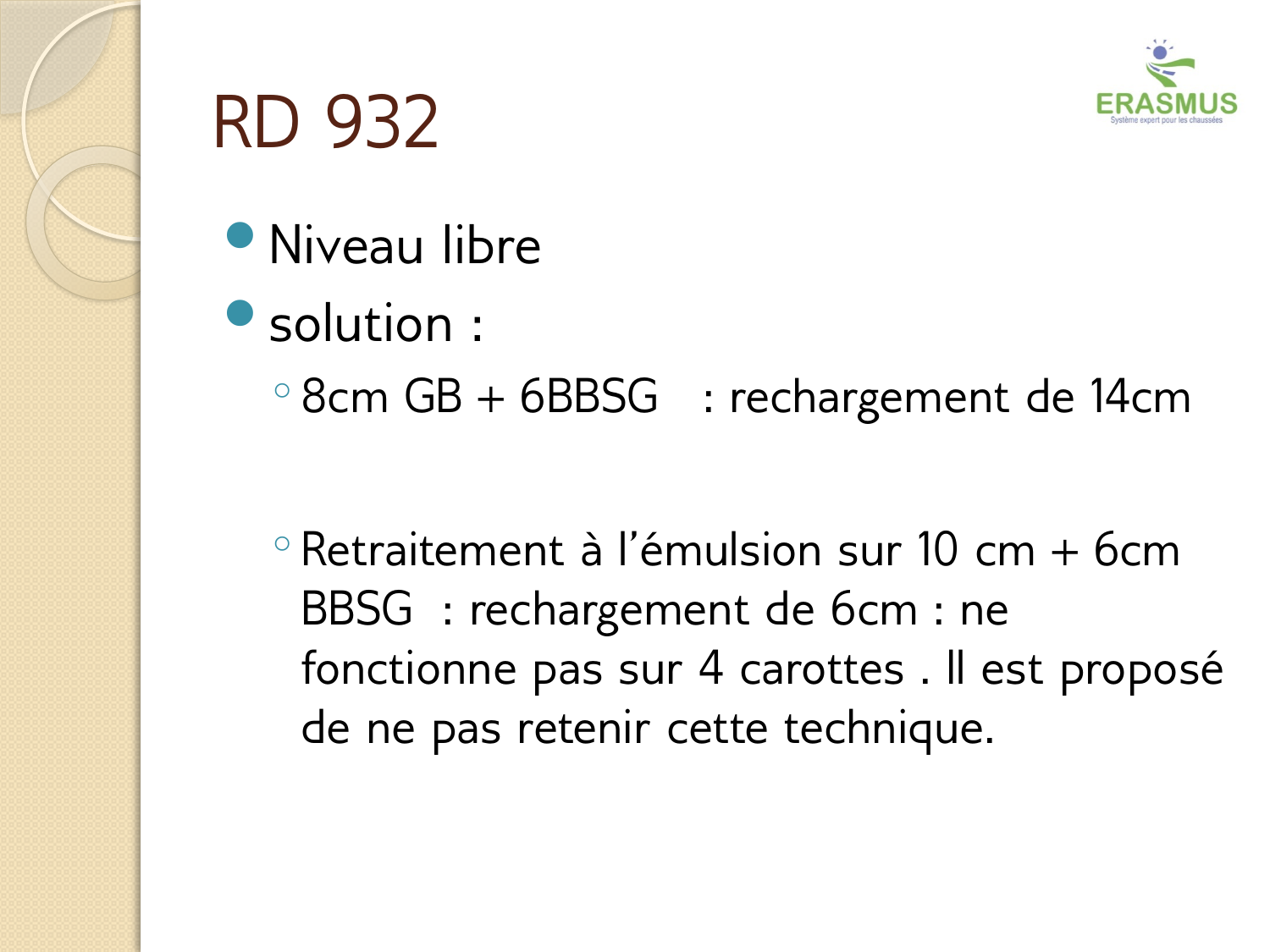

# RD 932
Niveau libre
solution :
8cm GB + 6BBSG   : rechargement de 14cm

Retraitement à l’émulsion sur 10 cm + 6cm BBSG  : rechargement de 6cm : ne fonctionne pas sur 4 carottes . Il est proposé de ne pas retenir cette technique.